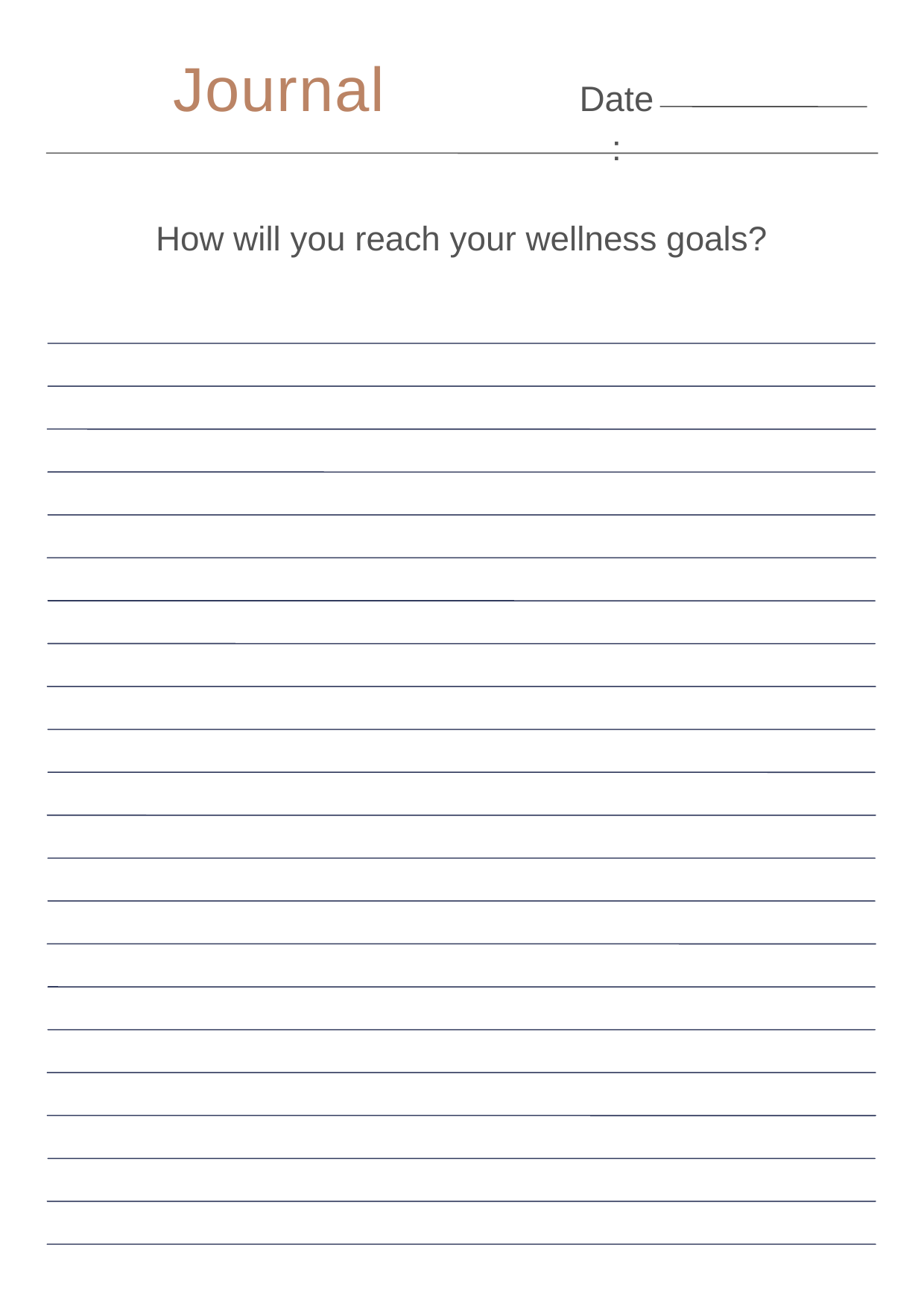

Journal
Date:

How will you reach your wellness goals?